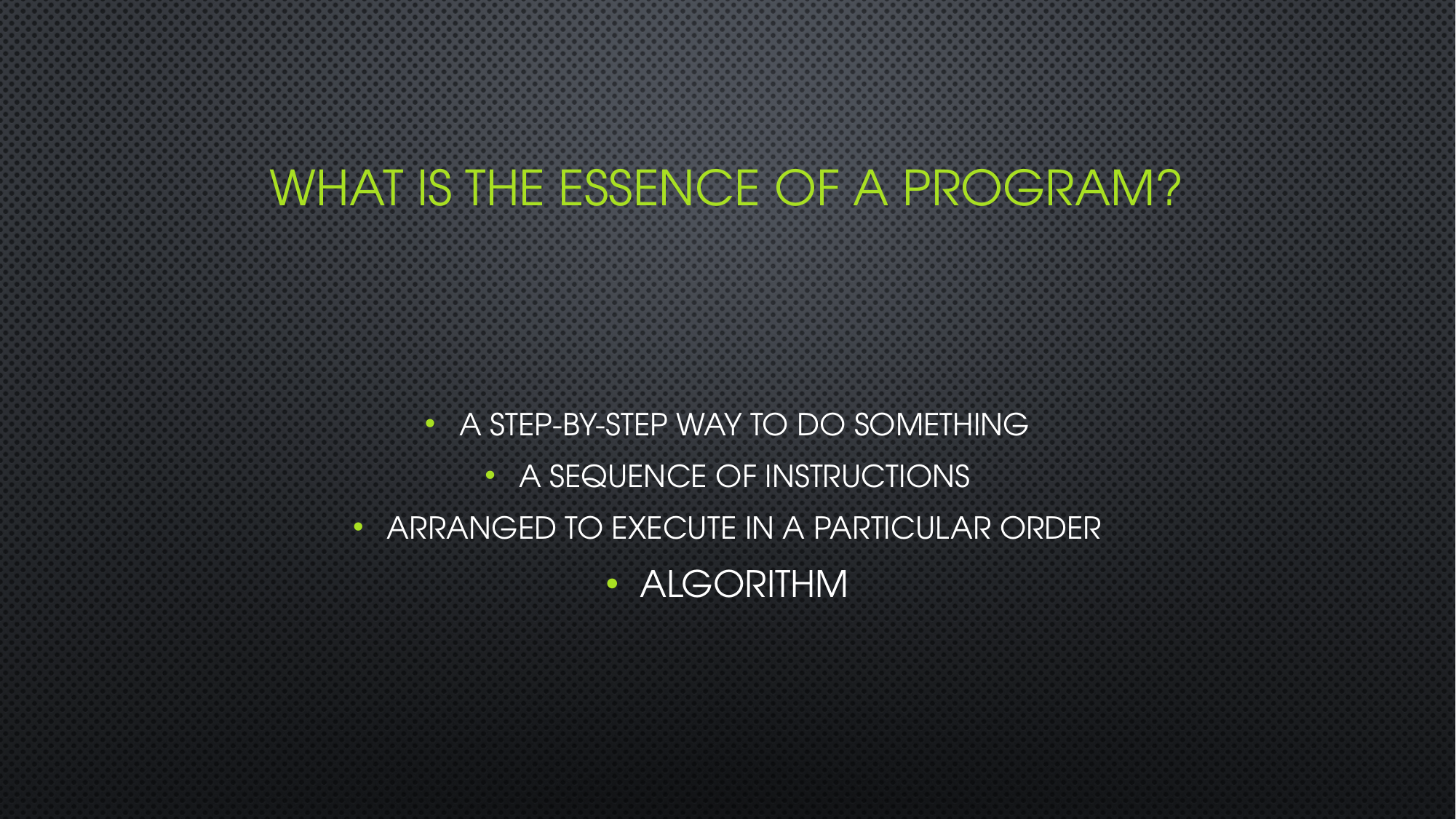

# What is the essence of a program?
A step-by-step way to do something
A sequence of instructions
Arranged to execute in a particular order
ALGORITHM